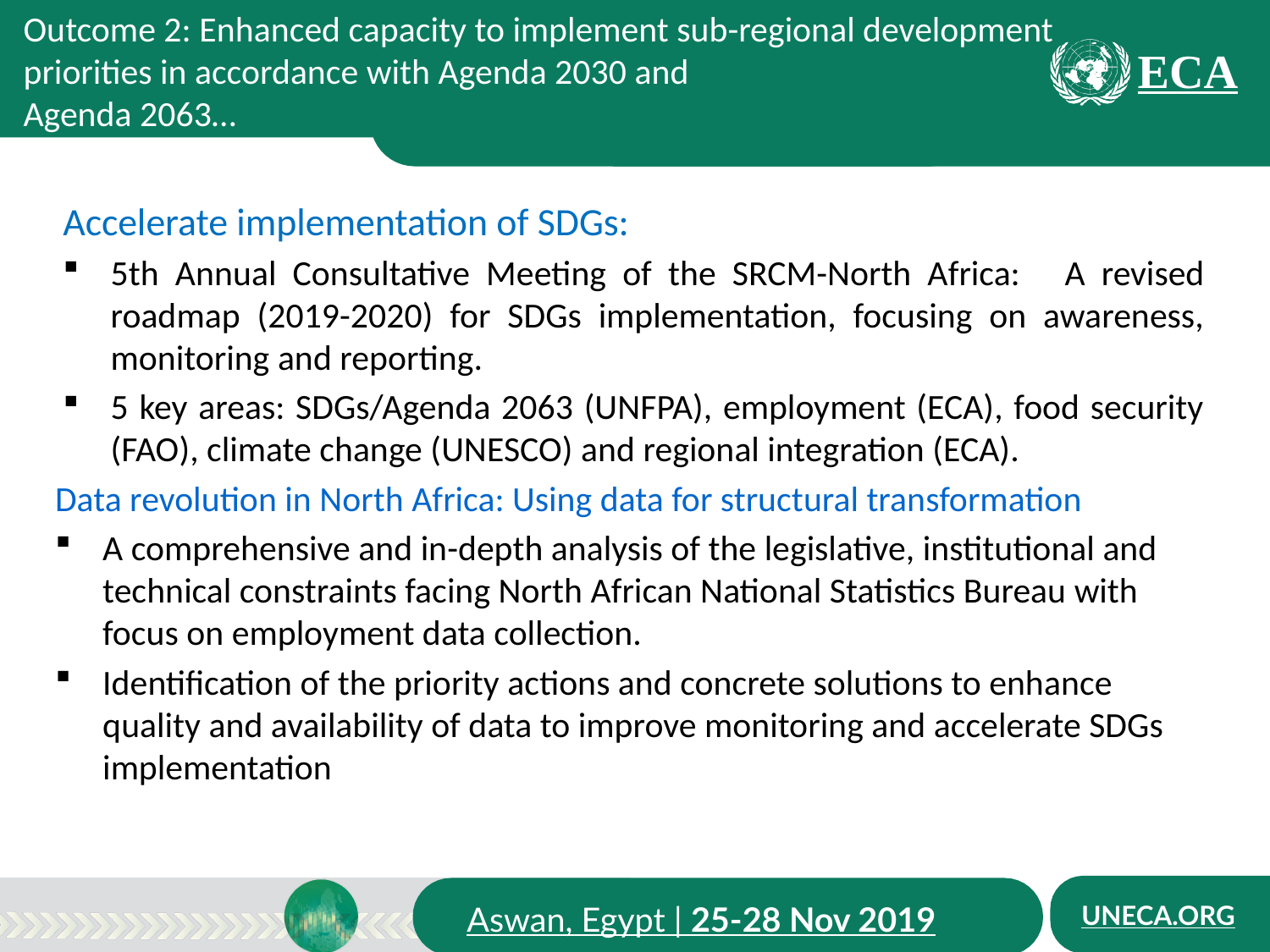

Outcome 2: Enhanced capacity to implement sub-regional development priorities in accordance with Agenda 2030 and
Agenda 2063…
Accelerate implementation of SDGs:
5th Annual Consultative Meeting of the SRCM-North Africa: 	A revised roadmap (2019-2020) for SDGs implementation, focusing on awareness, monitoring and reporting.
5 key areas: SDGs/Agenda 2063 (UNFPA), employment (ECA), food security (FAO), climate change (UNESCO) and regional integration (ECA).
Data revolution in North Africa: Using data for structural transformation
A comprehensive and in-depth analysis of the legislative, institutional and technical constraints facing North African National Statistics Bureau with focus on employment data collection.
Identification of the priority actions and concrete solutions to enhance quality and availability of data to improve monitoring and accelerate SDGs implementation